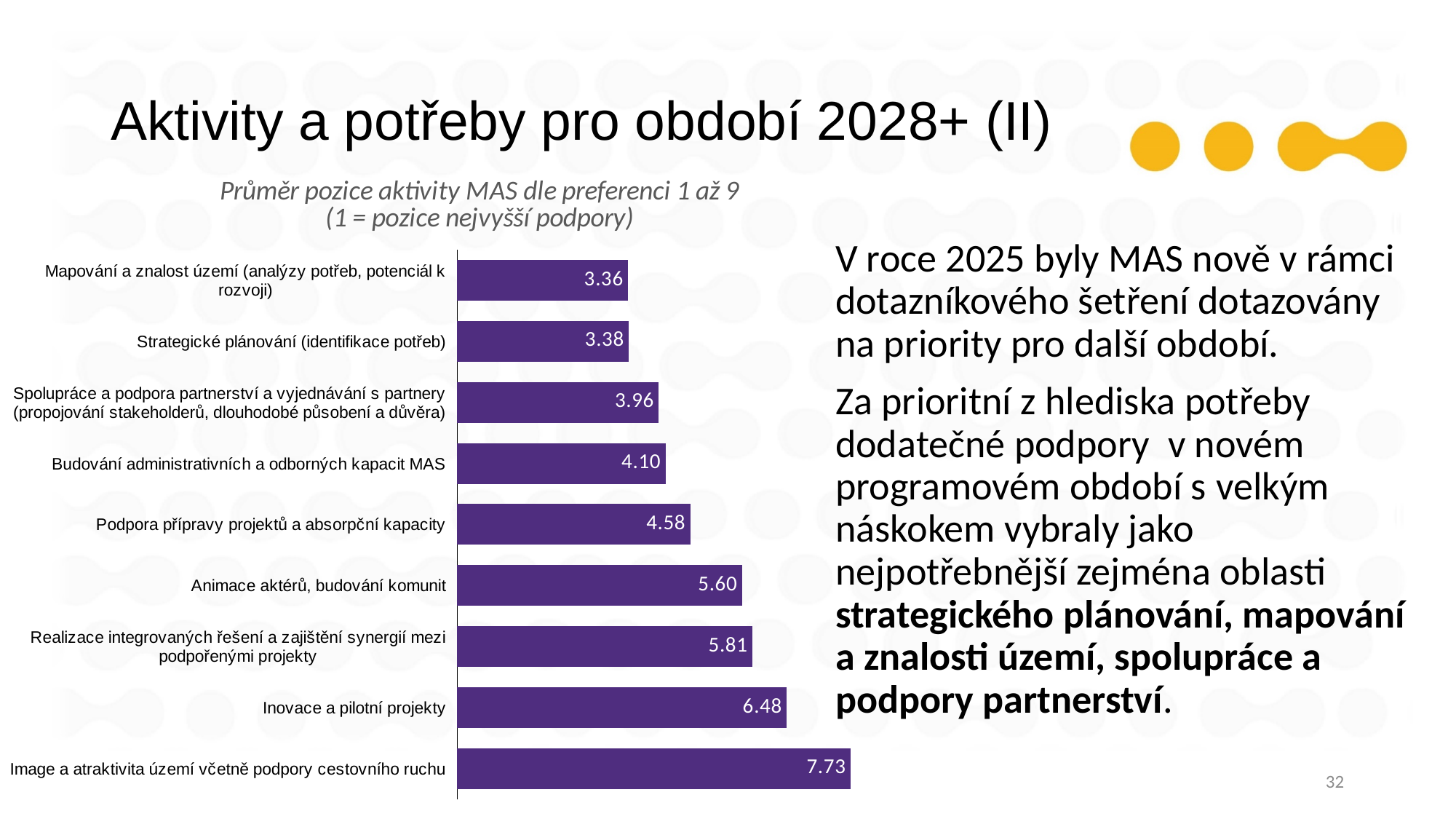

# Aktivity a potřeby pro období 2028+ (II)

### Chart: Průměr pozice aktivity MAS dle preferenci 1 až 9
(1 = pozice nejvyšší podpory)

| Category |  |
|---|---|
| Mapování a znalost území (analýzy potřeb, potenciál k rozvoji) | 3.358974358974359 |
| Strategické plánování (identifikace potřeb) | 3.3794871794871795 |
| Spolupráce a podpora partnerství a vyjednávání s partnery (propojování stakeholderů, dlouhodobé působení a důvěra) | 3.9641025641025642 |
| Budování administrativních a odborných kapacit MAS | 4.097435897435897 |
| Podpora přípravy projektů a absorpční kapacity | 4.584615384615384 |
| Animace aktérů, budování komunit | 5.6 |
| Realizace integrovaných řešení a zajištění synergií mezi podpořenými projekty | 5.805128205128205 |
| Inovace a pilotní projekty | 6.476923076923077 |
| Image a atraktivita území včetně podpory cestovního ruchu | 7.733333333333333 |
V roce 2025 byly MAS nově v rámci dotazníkového šetření dotazovány na priority pro další období.
Za prioritní z hlediska potřeby dodatečné podpory  v novém programovém období s velkým náskokem vybraly jako nejpotřebnější zejména oblasti strategického plánování, mapování a znalosti území, spolupráce a podpory partnerství.

32